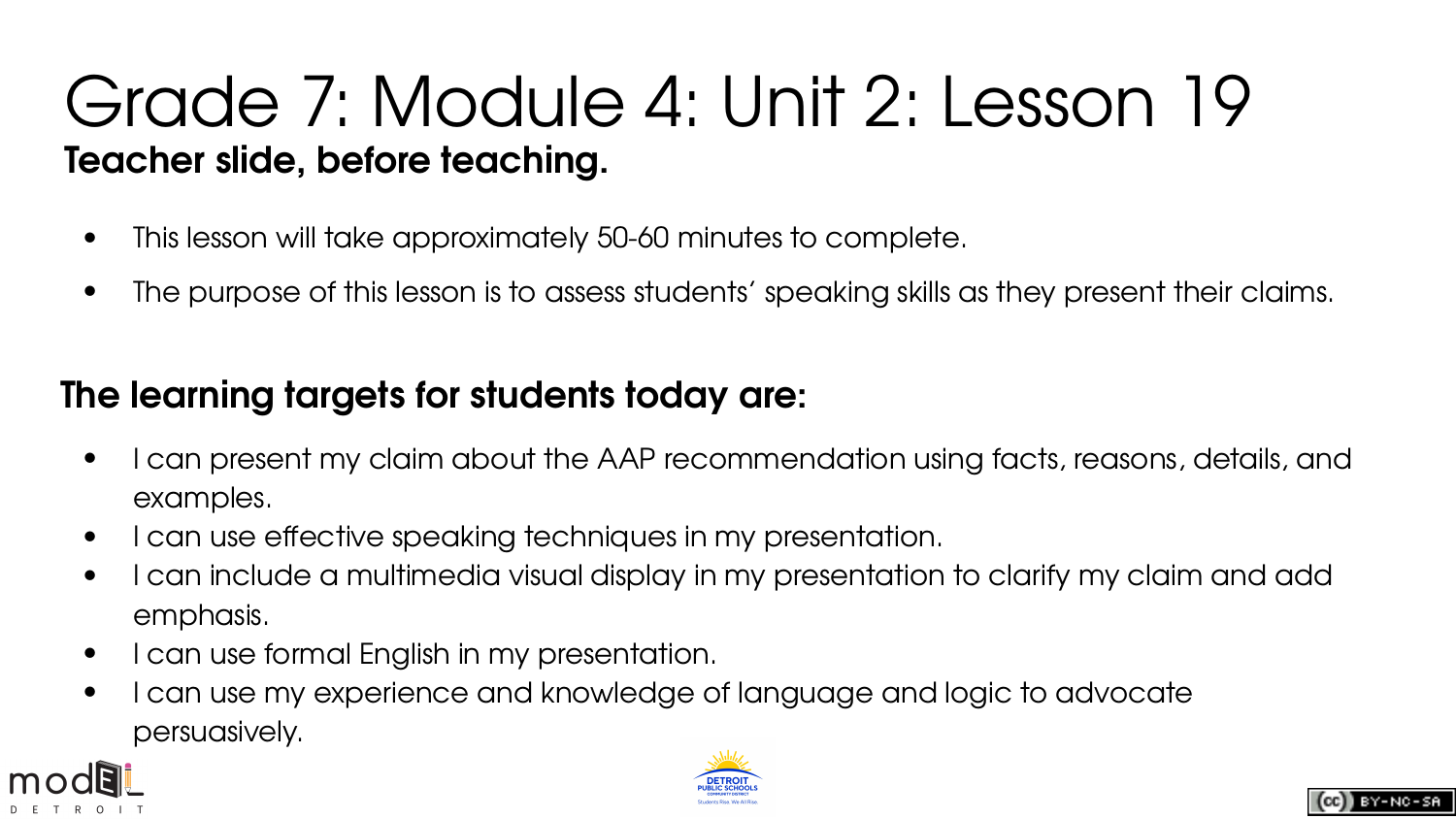

Grade 7: Module 4: Unit 2: Lesson 19
Teacher slide, before teaching.

This lesson will take approximately 50-60 minutes to complete.
The purpose of this lesson is to assess students’ speaking skills as they present their claims.

The learning targets for students today are:
I can present my claim about the AAP recommendation using facts, reasons, details, and examples.
I can use effective speaking techniques in my presentation.
I can include a multimedia visual display in my presentation to clarify my claim and add emphasis.
I can use formal English in my presentation.
I can use my experience and knowledge of language and logic to advocate persuasively.